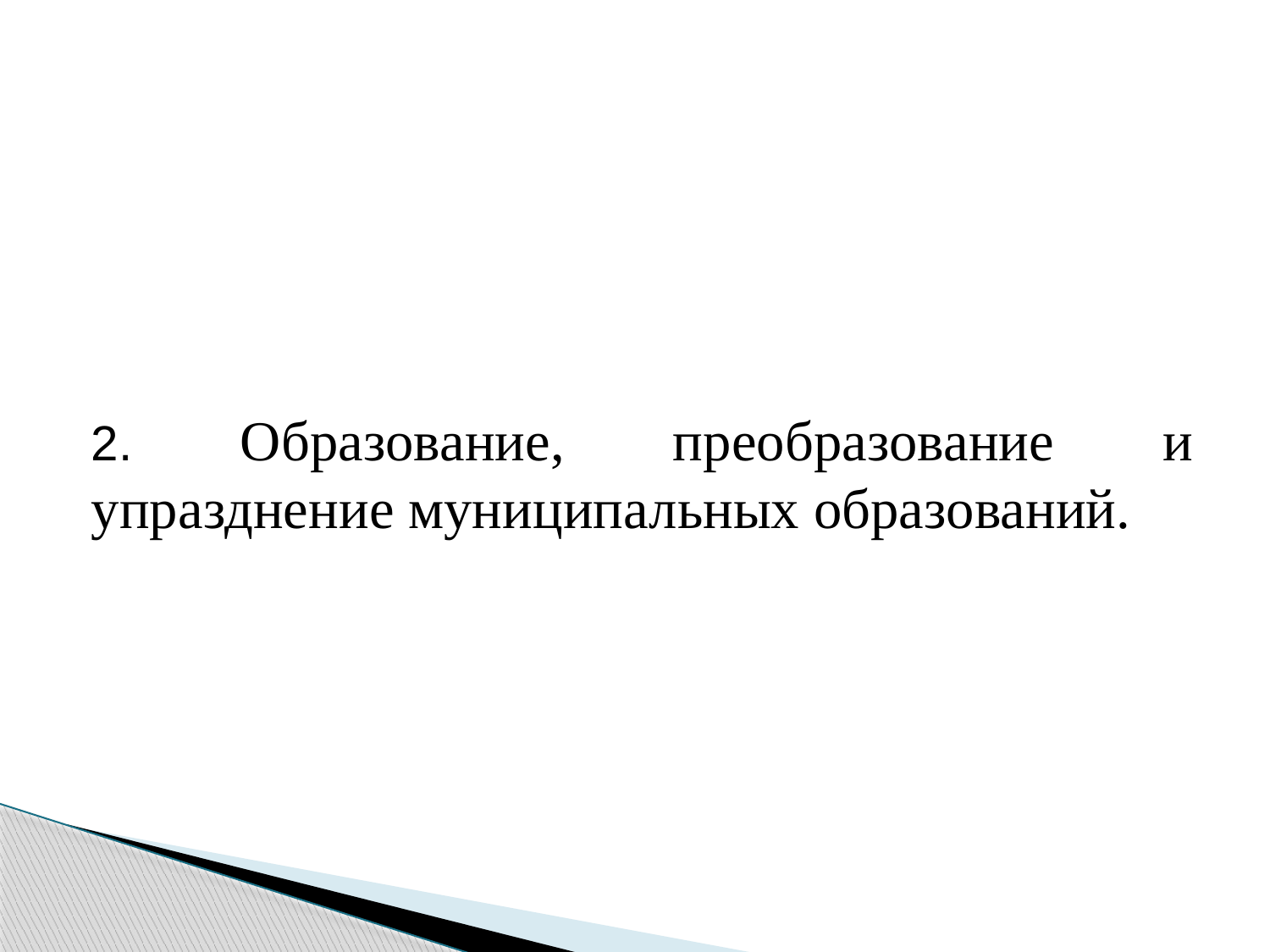

#

2. Образование, преобразование и упразднение муниципальных образований.